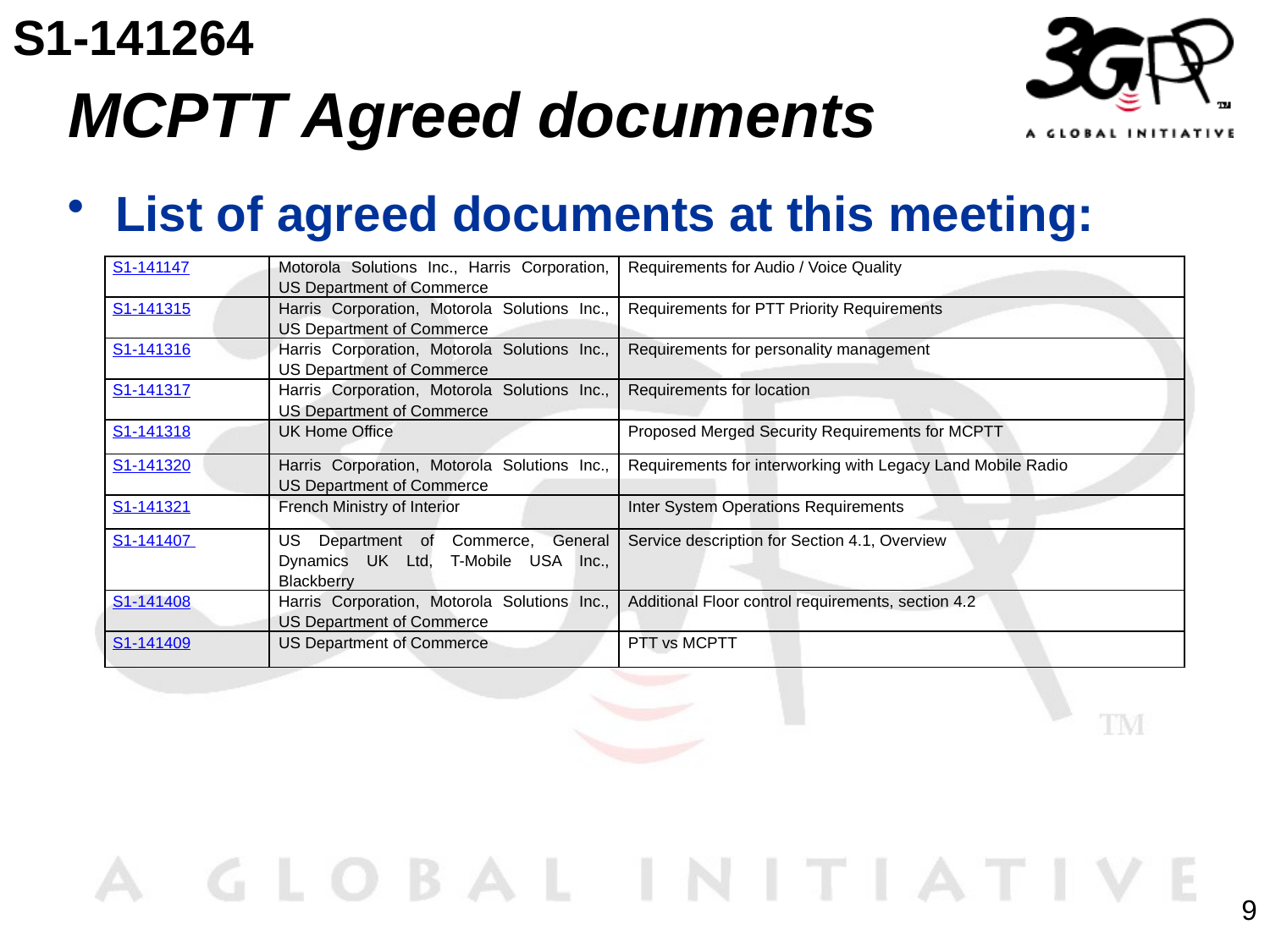

S1-141264
# MCPTT Agreed documents
List of agreed documents at this meeting:
| S1-141147 | Motorola Solutions Inc., Harris Corporation, US Department of Commerce | Requirements for Audio / Voice Quality |
| --- | --- | --- |
| S1-141315 | Harris Corporation, Motorola Solutions Inc., US Department of Commerce | Requirements for PTT Priority Requirements |
| S1-141316 | Harris Corporation, Motorola Solutions Inc., US Department of Commerce | Requirements for personality management |
| S1-141317 | Harris Corporation, Motorola Solutions Inc., US Department of Commerce | Requirements for location |
| S1-141318 | UK Home Office | Proposed Merged Security Requirements for MCPTT |
| S1-141320 | Harris Corporation, Motorola Solutions Inc., US Department of Commerce | Requirements for interworking with Legacy Land Mobile Radio |
| S1-141321 | French Ministry of Interior | Inter System Operations Requirements |
| S1-141407 | US Department of Commerce, General Dynamics UK Ltd, T-Mobile USA Inc., Blackberry | Service description for Section 4.1, Overview |
| S1-141408 | Harris Corporation, Motorola Solutions Inc., US Department of Commerce | Additional Floor control requirements, section 4.2 |
| S1-141409 | US Department of Commerce | PTT vs MCPTT |
9